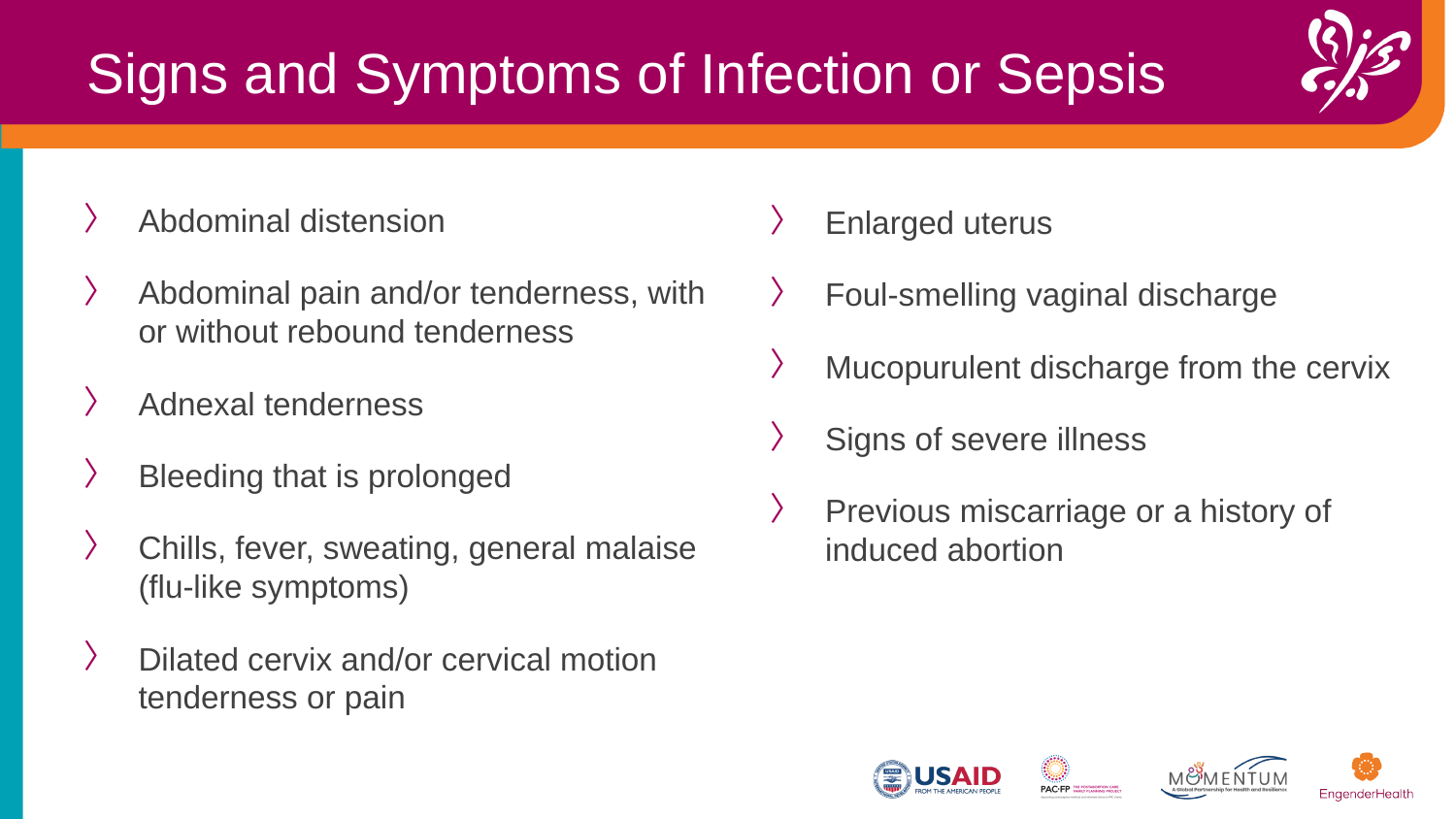

Signs and Symptoms of Infection or Sepsis​
Abdominal distension
Abdominal pain and/or tenderness, with or without rebound tenderness
Adnexal tenderness
Bleeding that is prolonged
Chills, fever, sweating, general malaise (flu-like symptoms)
Dilated cervix and/or cervical motion tenderness or pain
Enlarged uterus
Foul-smelling vaginal discharge
Mucopurulent discharge from the cervix
Signs of severe illness
Previous miscarriage or a history of induced abortion